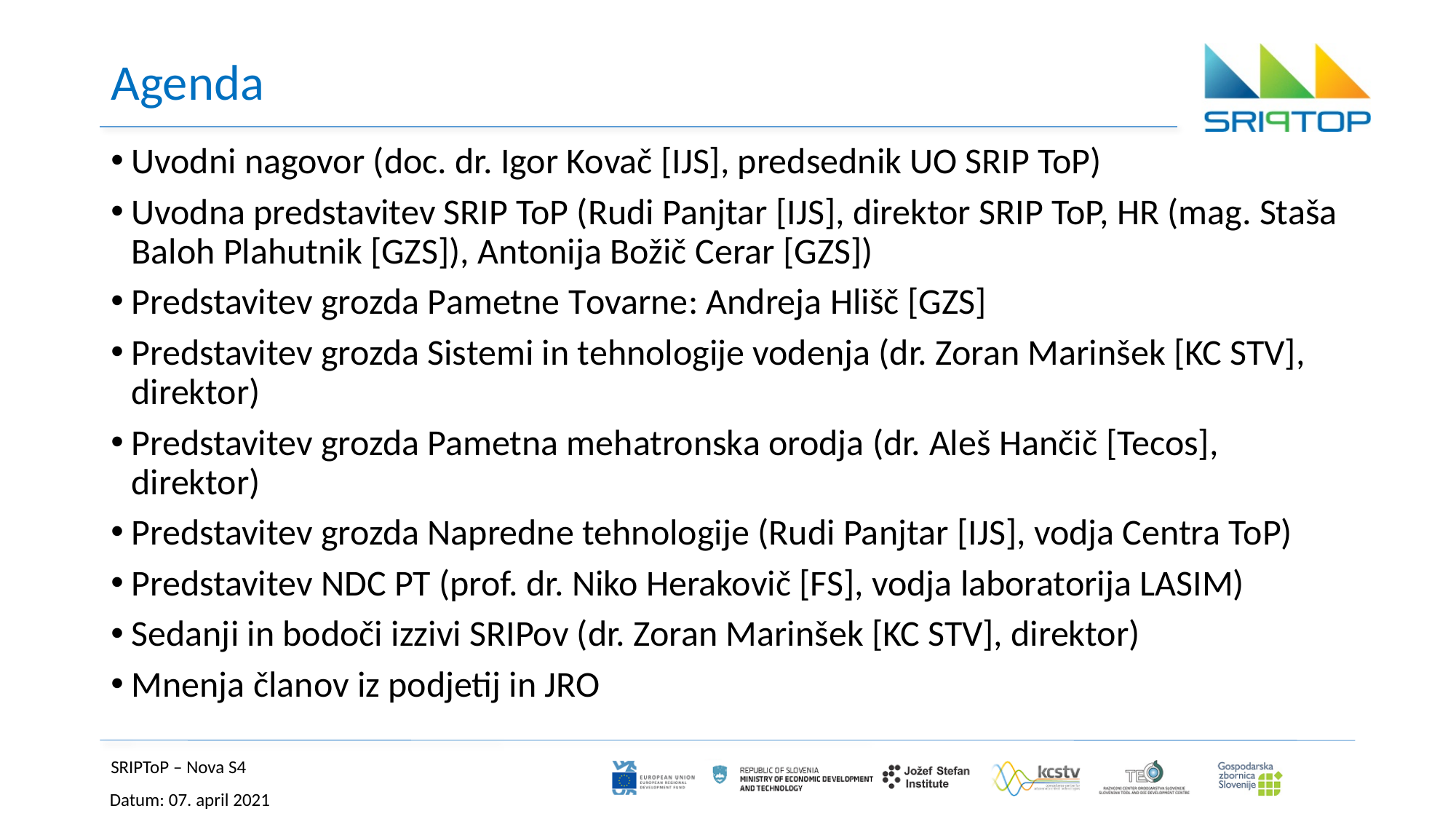

# Agenda
Uvodni nagovor (doc. dr. Igor Kovač [IJS], predsednik UO SRIP ToP)
Uvodna predstavitev SRIP ToP (Rudi Panjtar [IJS], direktor SRIP ToP, HR (mag. Staša Baloh Plahutnik [GZS]), Antonija Božič Cerar [GZS])
Predstavitev grozda Pametne Tovarne: Andreja Hlišč [GZS]
Predstavitev grozda Sistemi in tehnologije vodenja (dr. Zoran Marinšek [KC STV], direktor)
Predstavitev grozda Pametna mehatronska orodja (dr. Aleš Hančič [Tecos], direktor)
Predstavitev grozda Napredne tehnologije (Rudi Panjtar [IJS], vodja Centra ToP)
Predstavitev NDC PT (prof. dr. Niko Herakovič [FS], vodja laboratorija LASIM)
Sedanji in bodoči izzivi SRIPov (dr. Zoran Marinšek [KC STV], direktor)
Mnenja članov iz podjetij in JRO